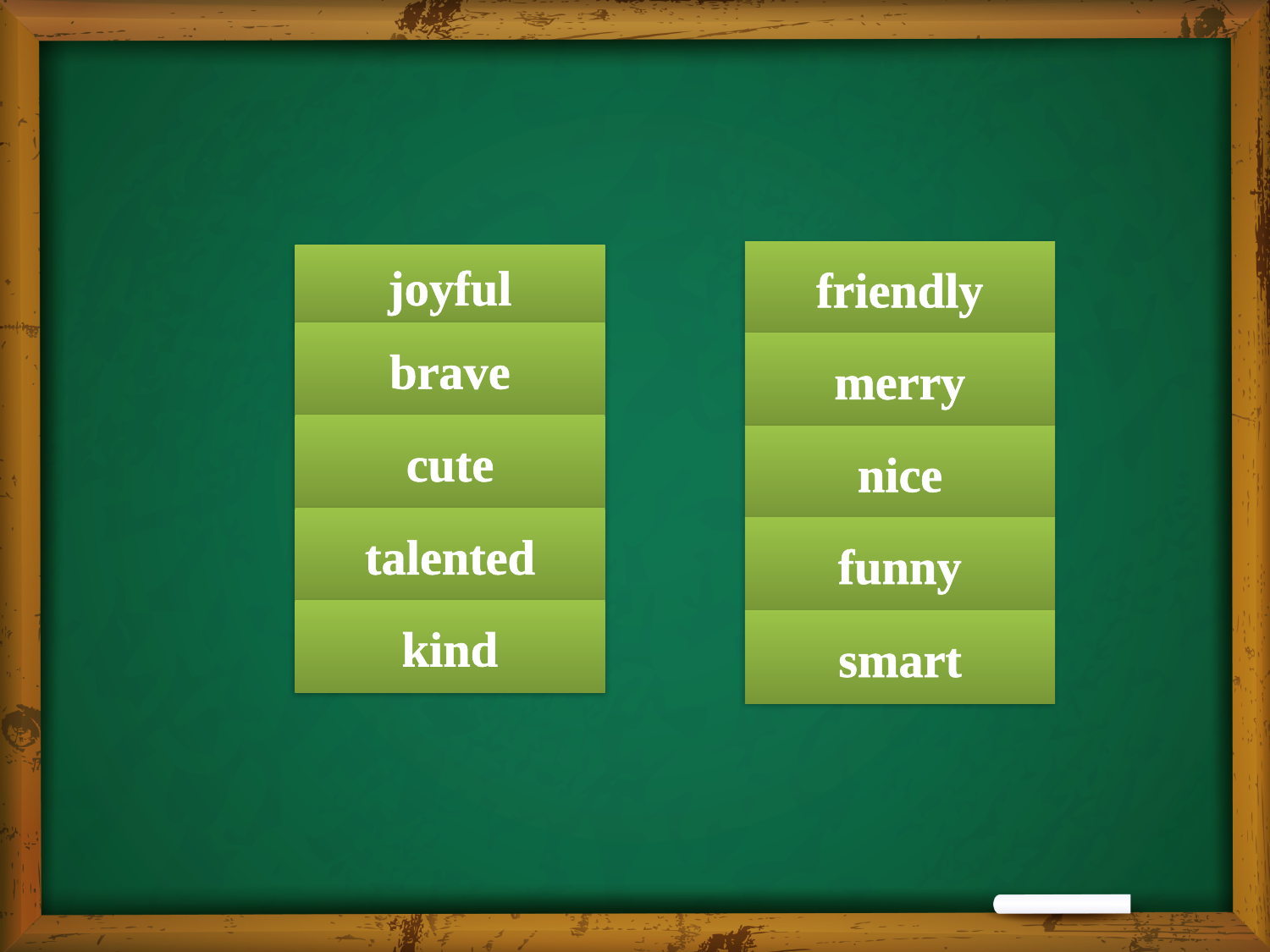

friendly
joyful
brave
merry
cute
nice
talented
funny
kind
smart